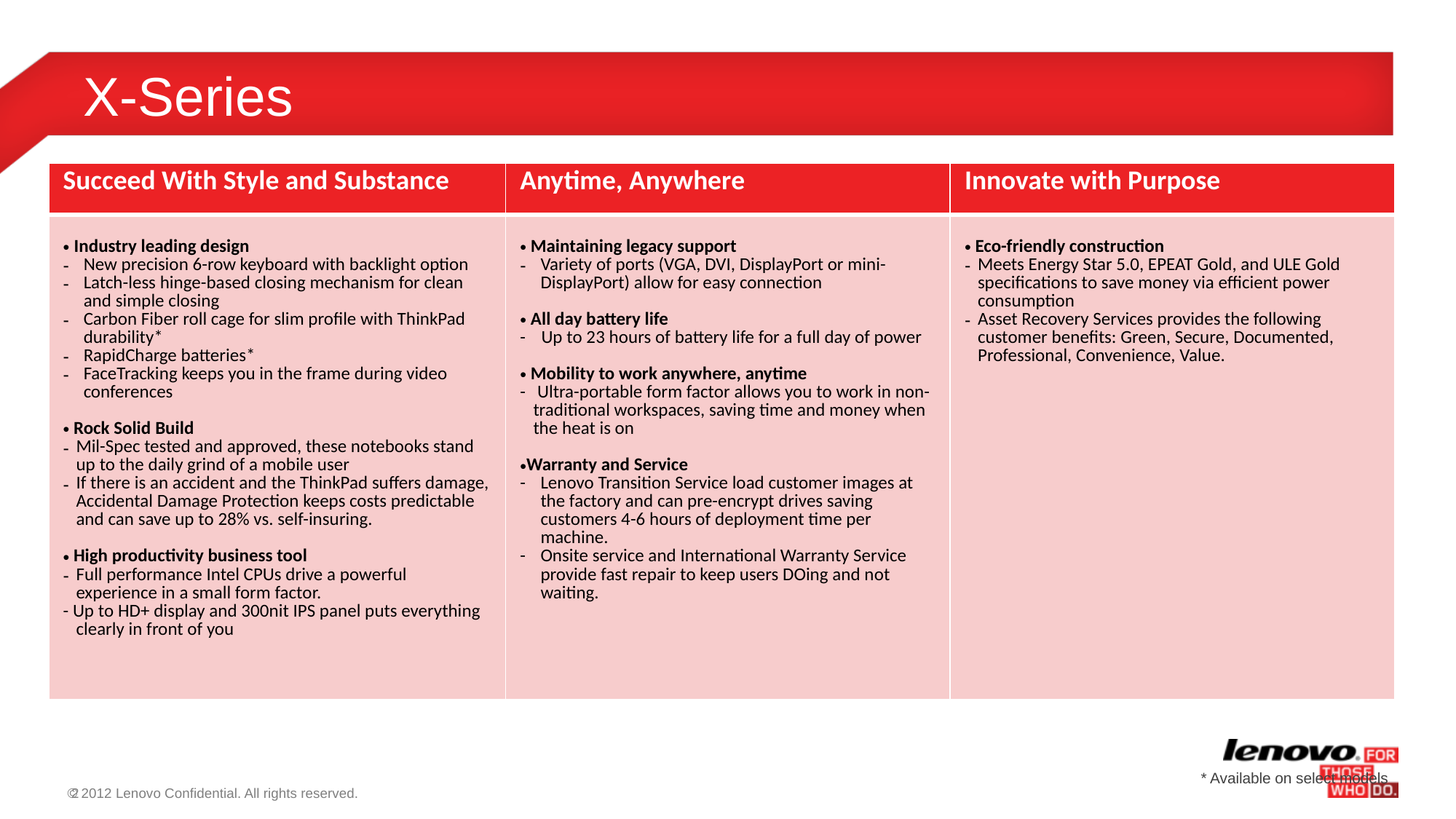

# X-Series
| Succeed With Style and Substance | Anytime, Anywhere | Innovate with Purpose |
| --- | --- | --- |
| Industry leading design New precision 6-row keyboard with backlight option Latch-less hinge-based closing mechanism for clean and simple closing Carbon Fiber roll cage for slim profile with ThinkPad durability\* RapidCharge batteries\* FaceTracking keeps you in the frame during video conferences Rock Solid Build Mil-Spec tested and approved, these notebooks stand up to the daily grind of a mobile user If there is an accident and the ThinkPad suffers damage, Accidental Damage Protection keeps costs predictable and can save up to 28% vs. self-insuring. High productivity business tool Full performance Intel CPUs drive a powerful experience in a small form factor. - Up to HD+ display and 300nit IPS panel puts everything clearly in front of you | Maintaining legacy support Variety of ports (VGA, DVI, DisplayPort or mini-DisplayPort) allow for easy connection All day battery life Up to 23 hours of battery life for a full day of power Mobility to work anywhere, anytime Ultra-portable form factor allows you to work in non-traditional workspaces, saving time and money when the heat is on Warranty and Service Lenovo Transition Service load customer images at the factory and can pre-encrypt drives saving customers 4-6 hours of deployment time per machine. Onsite service and International Warranty Service provide fast repair to keep users DOing and not waiting. | Eco-friendly construction Meets Energy Star 5.0, EPEAT Gold, and ULE Gold specifications to save money via efficient power consumption Asset Recovery Services provides the following customer benefits: Green, Secure, Documented, Professional, Convenience, Value. |
* Available on select models